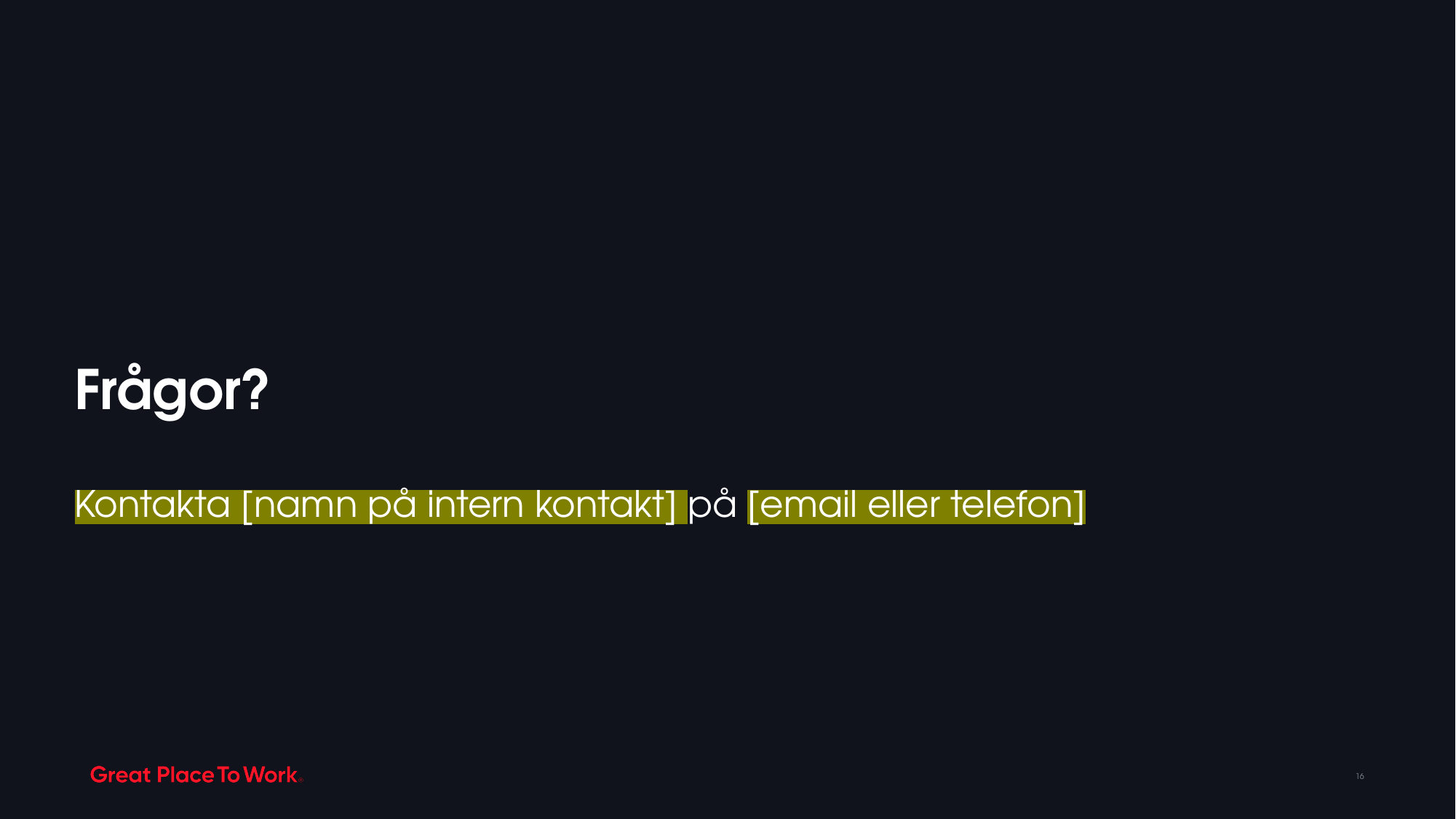

Frågor?
Kontakta [namn på intern kontakt] på [email eller telefon]
16